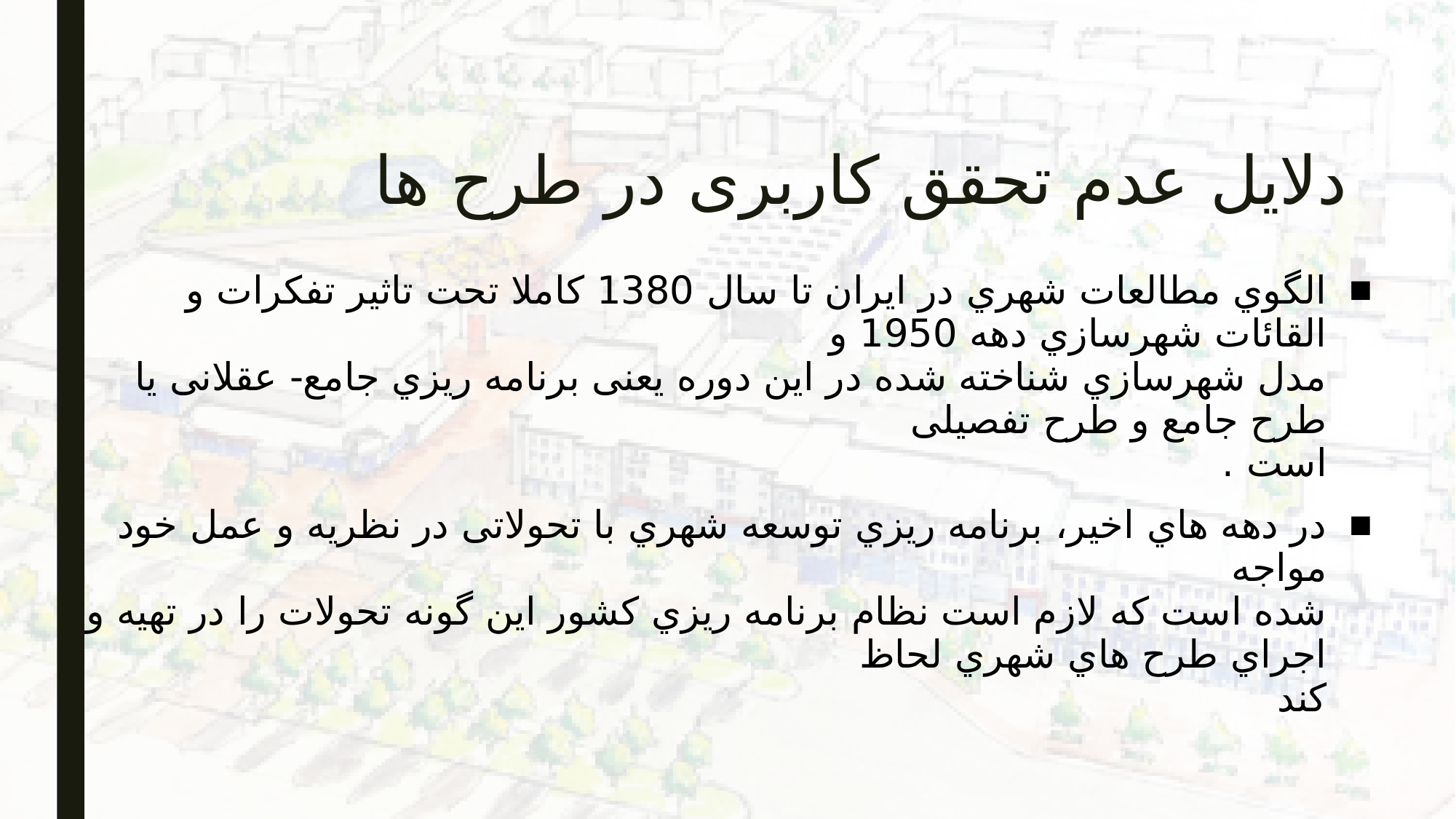

# دلایل عدم تحقق کاربری در طرح ها
الگوي مطالعات شهري در ایران تا سال 1380 کاملا تحت تاثير تفکرات و القائات شهرسازي دهه 1950 و
مدل شهرسازي شناخته شده در این دوره یعنی برنامه ریزي جامع- عقلانی یا طرح جامع و طرح تفصيلی
است .
در دهه هاي اخير، برنامه ریزي توسعه شهري با تحولاتی در نظریه و عمل خود مواجه
شده است که لازم است نظام برنامه ریزي کشور این گونه تحولات را در تهيه و اجراي طرح هاي شهري لحاظ
کند